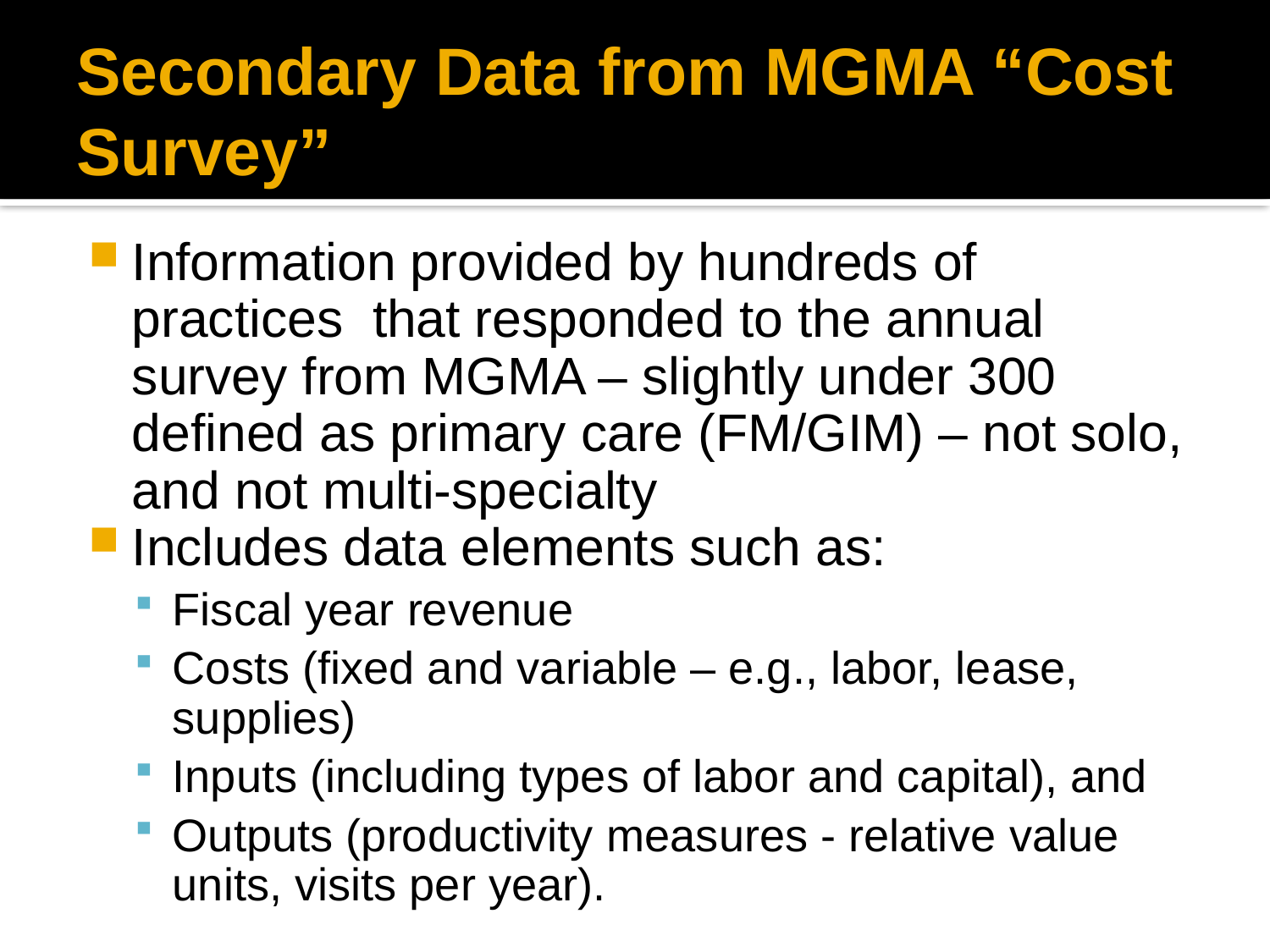

# Secondary Data from MGMA “Cost Survey”
Information provided by hundreds of practices  that responded to the annual survey from MGMA – slightly under 300 defined as primary care (FM/GIM) – not solo, and not multi-specialty
Includes data elements such as:
Fiscal year revenue
Costs (fixed and variable – e.g., labor, lease, supplies)
Inputs (including types of labor and capital), and
Outputs (productivity measures - relative value units, visits per year).